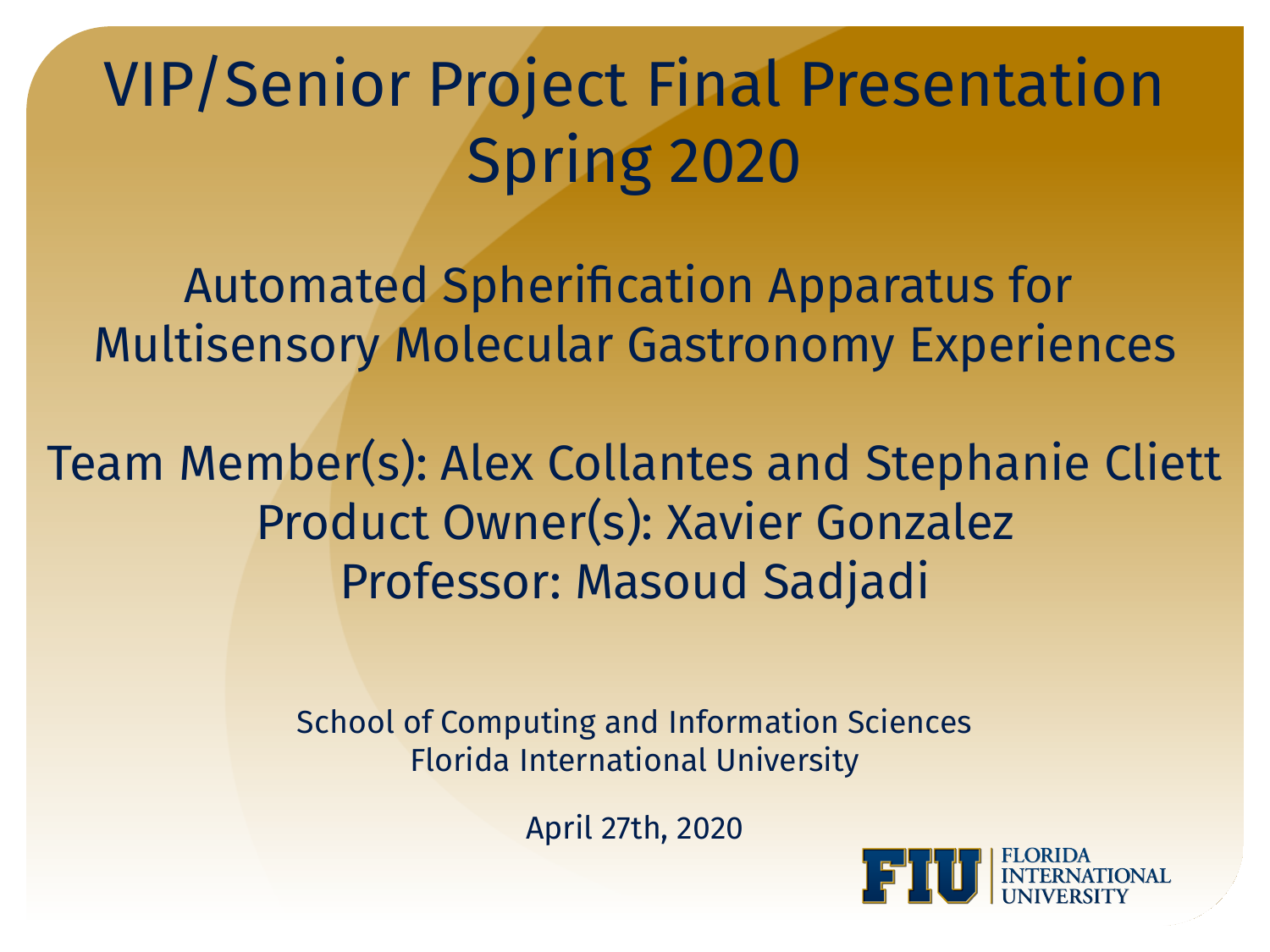

VIP/Senior Project Final Presentation
Spring 2020
# Automated Spherification Apparatus for Multisensory Molecular Gastronomy Experiences Team Member(s): Alex Collantes and Stephanie Cliett Product Owner(s): Xavier Gonzalez Professor: Masoud Sadjadi School of Computing and Information Sciences Florida International University

April 27th, 2020